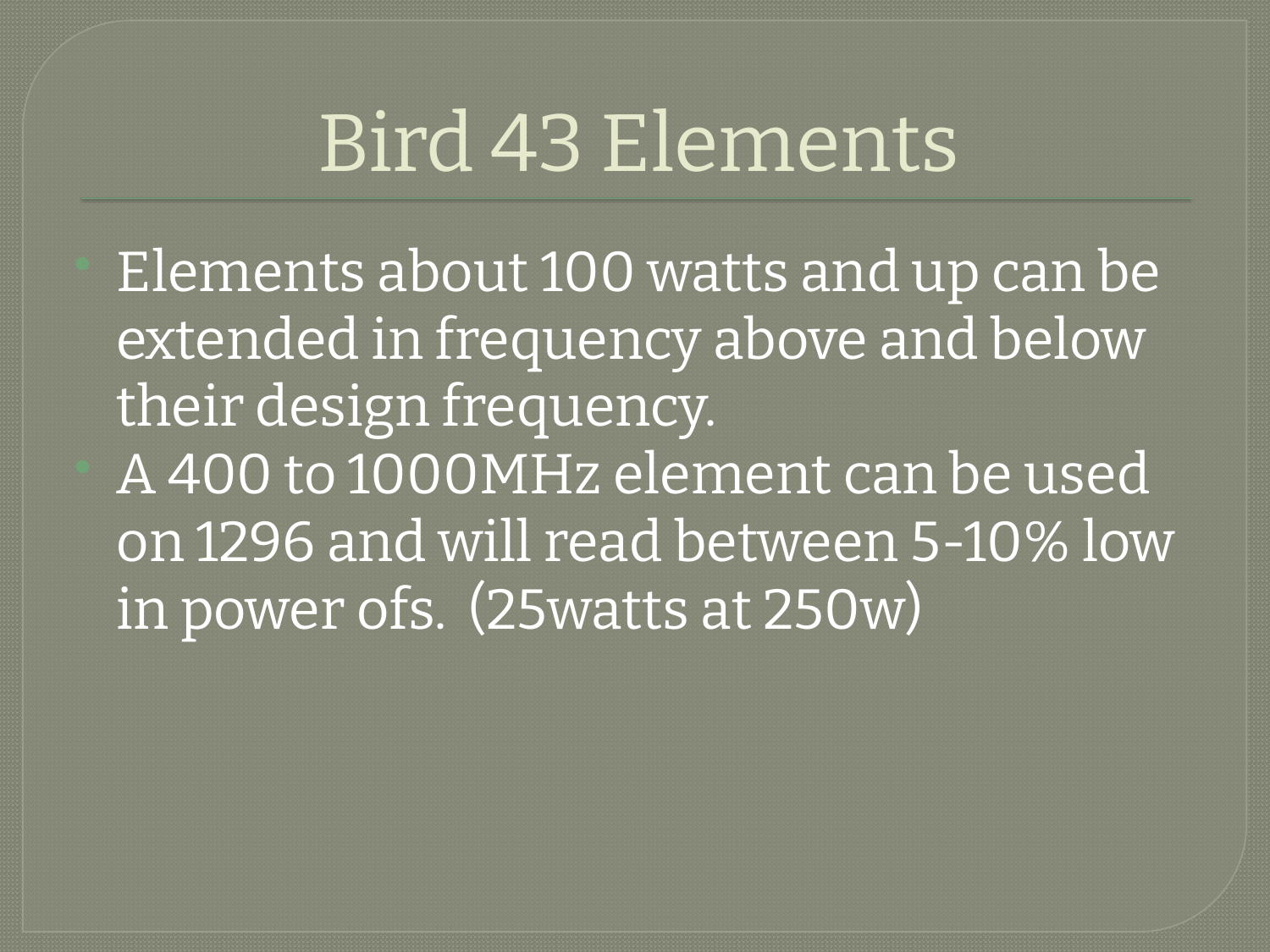

# Bird 43 Elements
Elements about 100 watts and up can be extended in frequency above and below their design frequency.
A 400 to 1000MHz element can be used on 1296 and will read between 5-10% low in power ofs.  (25watts at 250w)